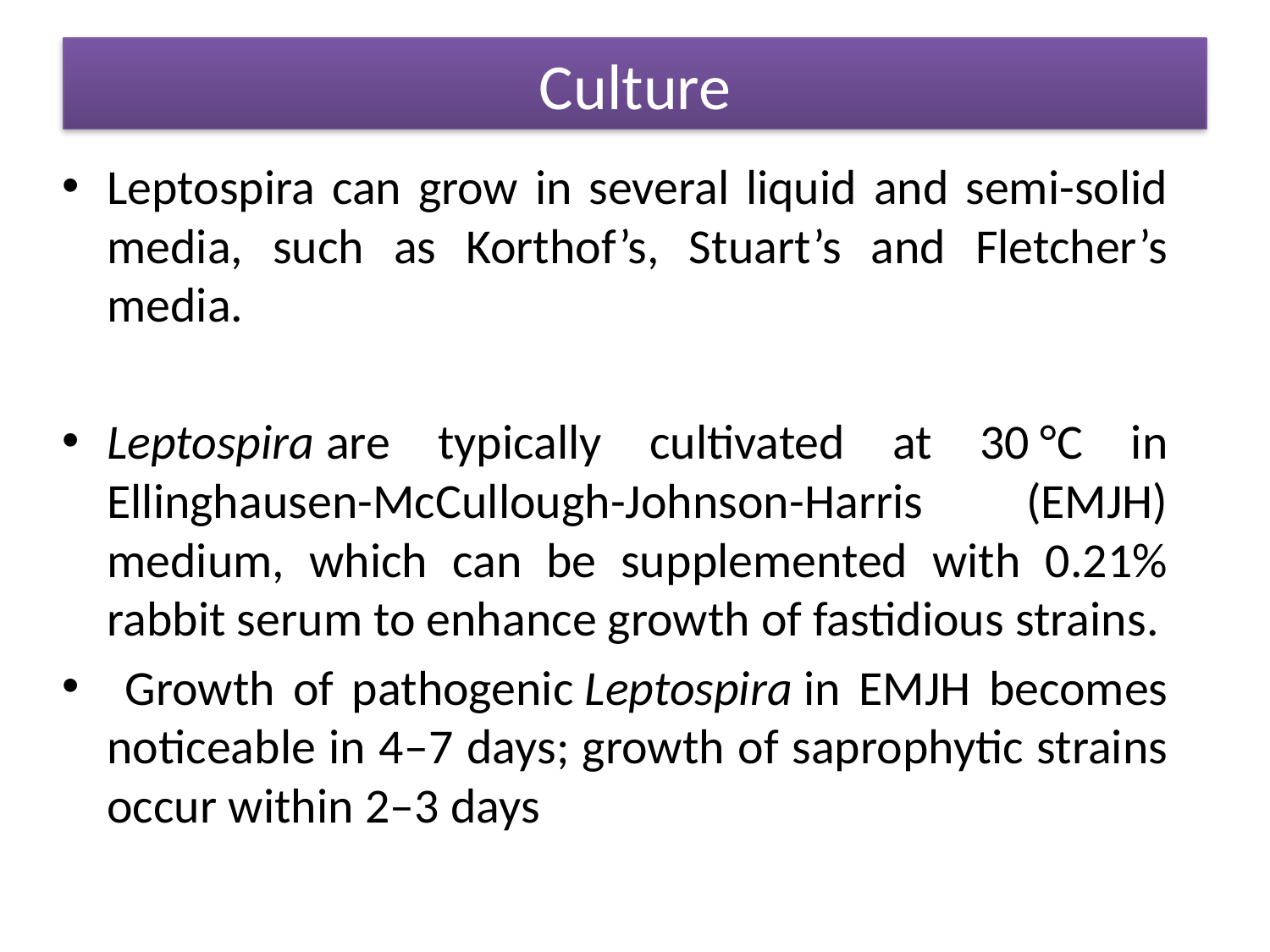

# Culture
Leptospira can grow in several liquid and semi-solid media, such as Korthof’s, Stuart’s and Fletcher’s media.

Leptospira are typically cultivated at 30 °C in Ellinghausen-McCullough-Johnson-Harris (EMJH) medium, which can be supplemented with 0.21% rabbit serum to enhance growth of fastidious strains.
 Growth of pathogenic Leptospira in EMJH becomes noticeable in 4–7 days; growth of saprophytic strains occur within 2–3 days